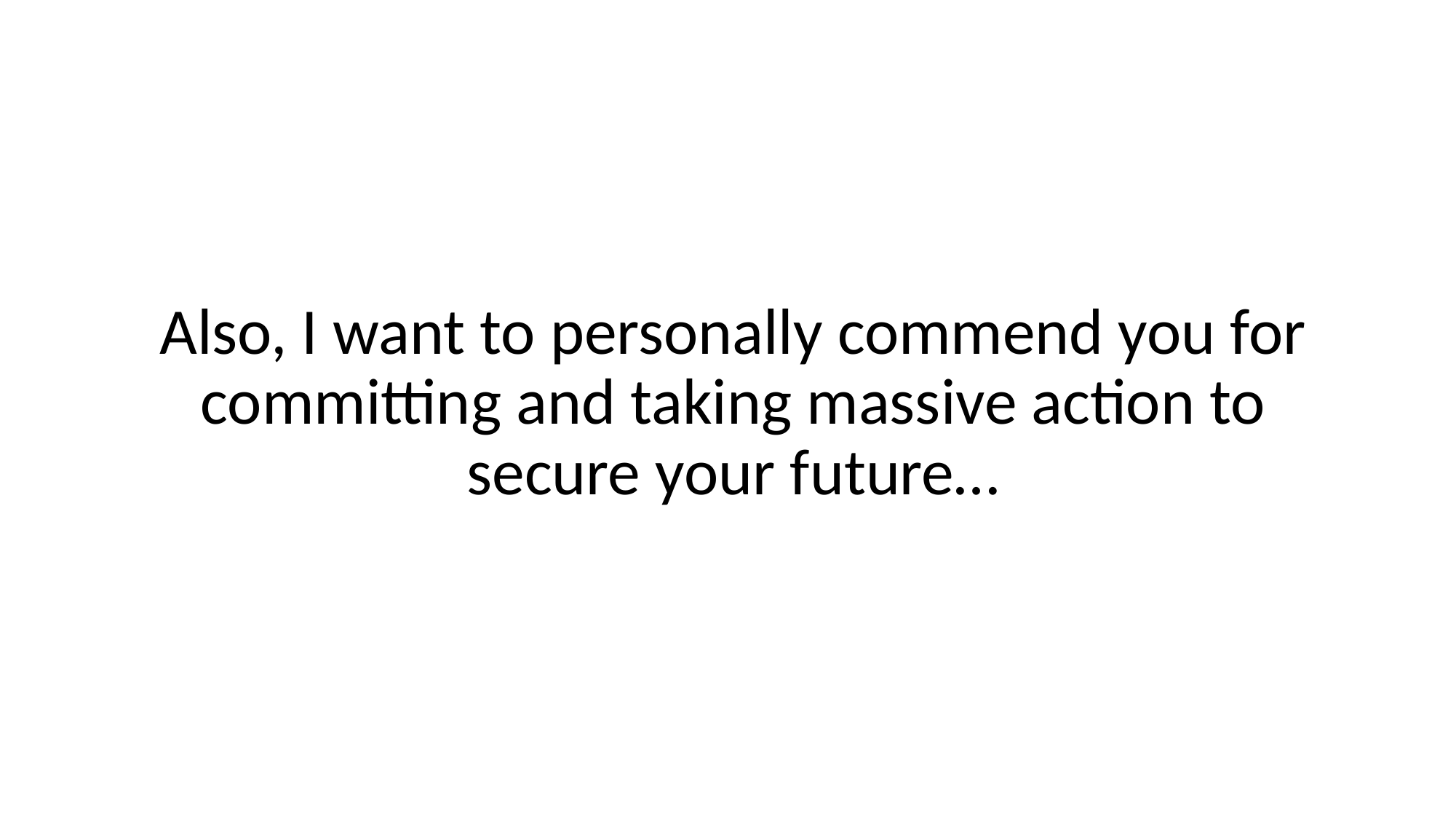

Also, I want to personally commend you for committing and taking massive action to secure your future…